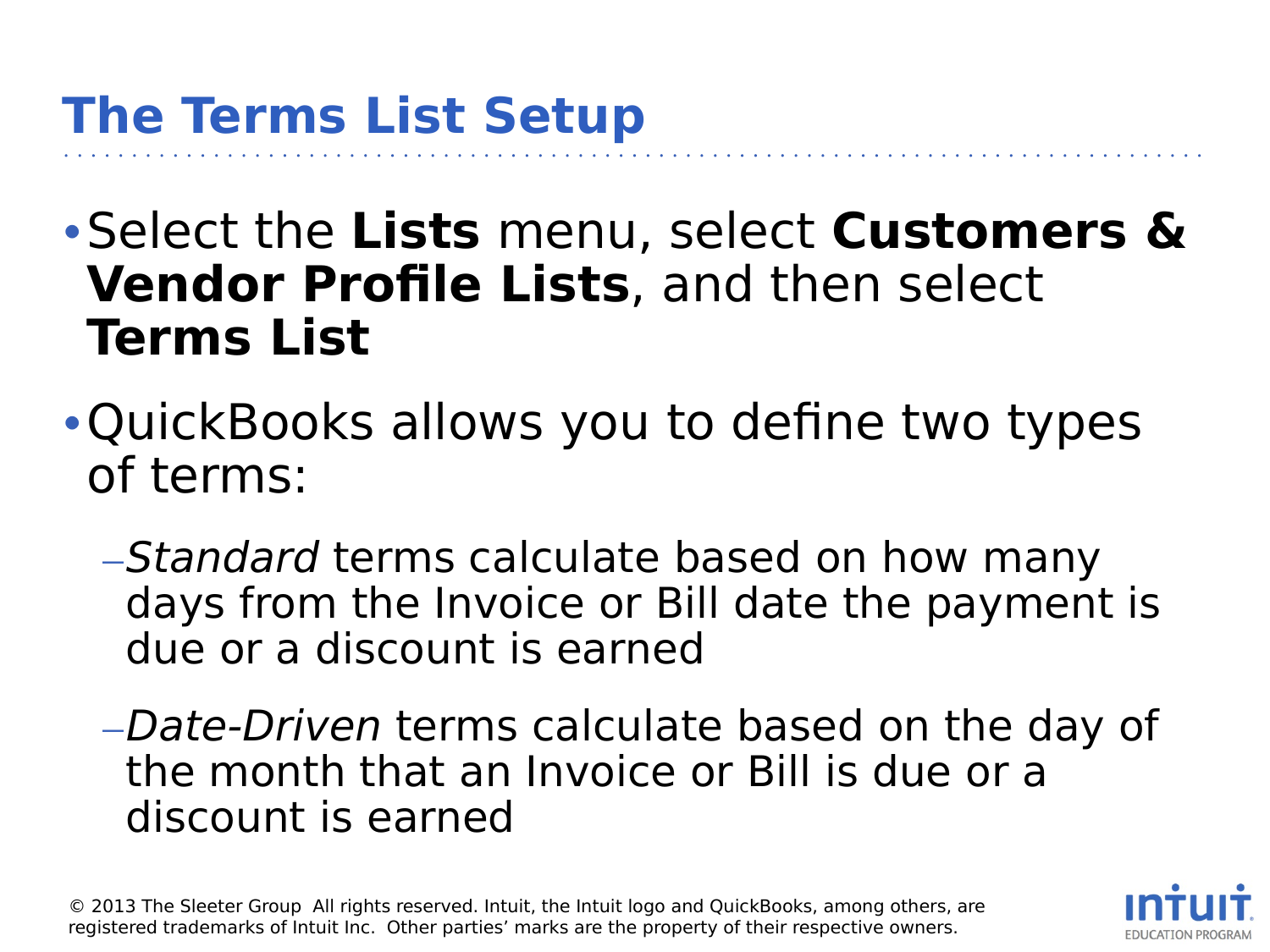

# The Terms List Setup
Select the Lists menu, select Customers & Vendor Profile Lists, and then select Terms List
QuickBooks allows you to define two types of terms:
Standard terms calculate based on how many days from the Invoice or Bill date the payment is due or a discount is earned
Date-Driven terms calculate based on the day of the month that an Invoice or Bill is due or a discount is earned